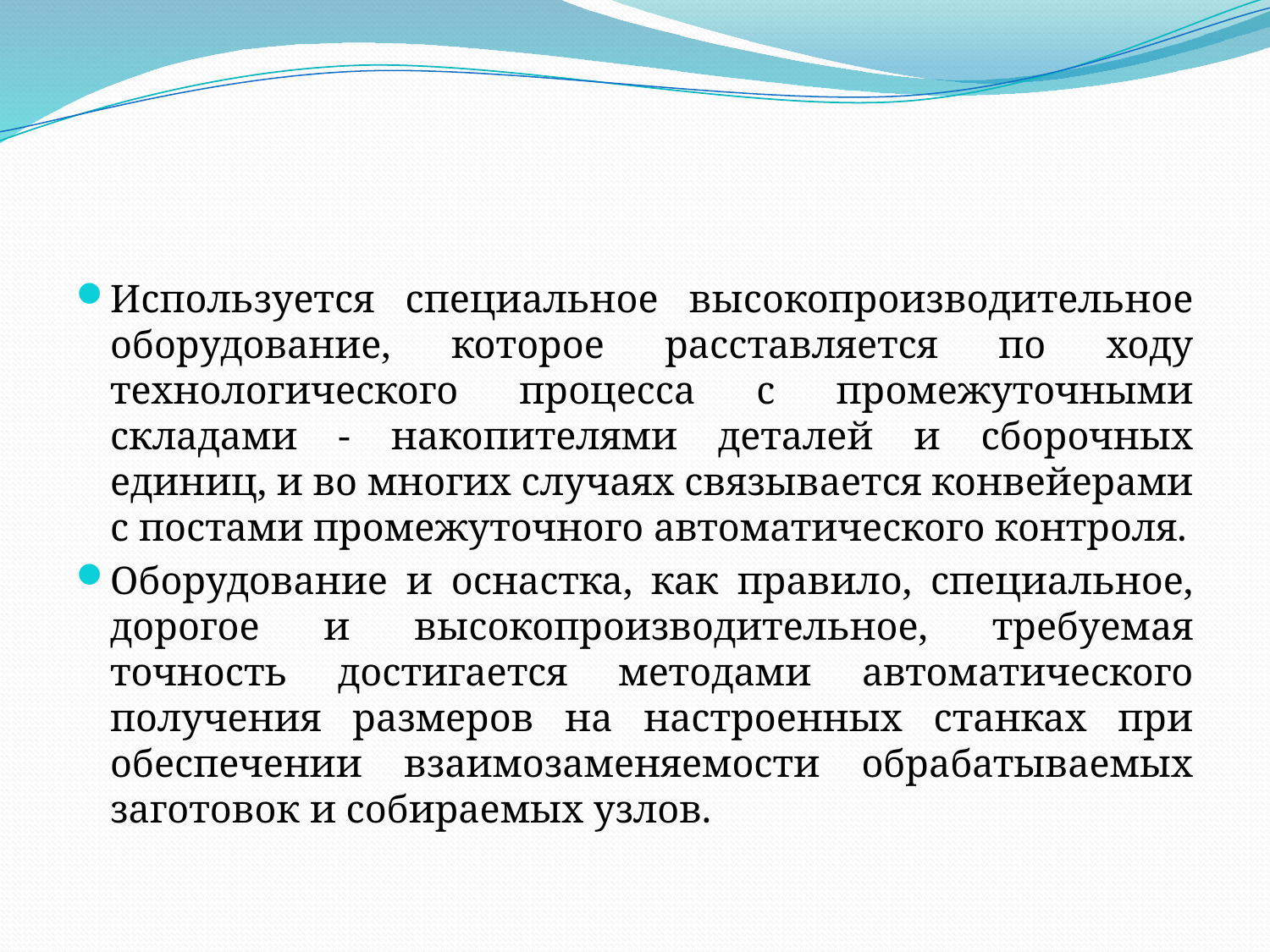

Используется специальное высокопроизводительное оборудование, которое расставляется по ходу технологического процесса с промежуточными складами - накопителями деталей и сборочных единиц, и во многих случаях связывается конвейерами с постами промежуточного автоматического контроля.
Оборудование и оснастка, как правило, специальное, дорогое и высокопроизводительное, требуемая точность достигается методами автоматического получения размеров на настроенных станках при обеспечении взаимозаменяемости обрабатываемых заготовок и собираемых узлов.